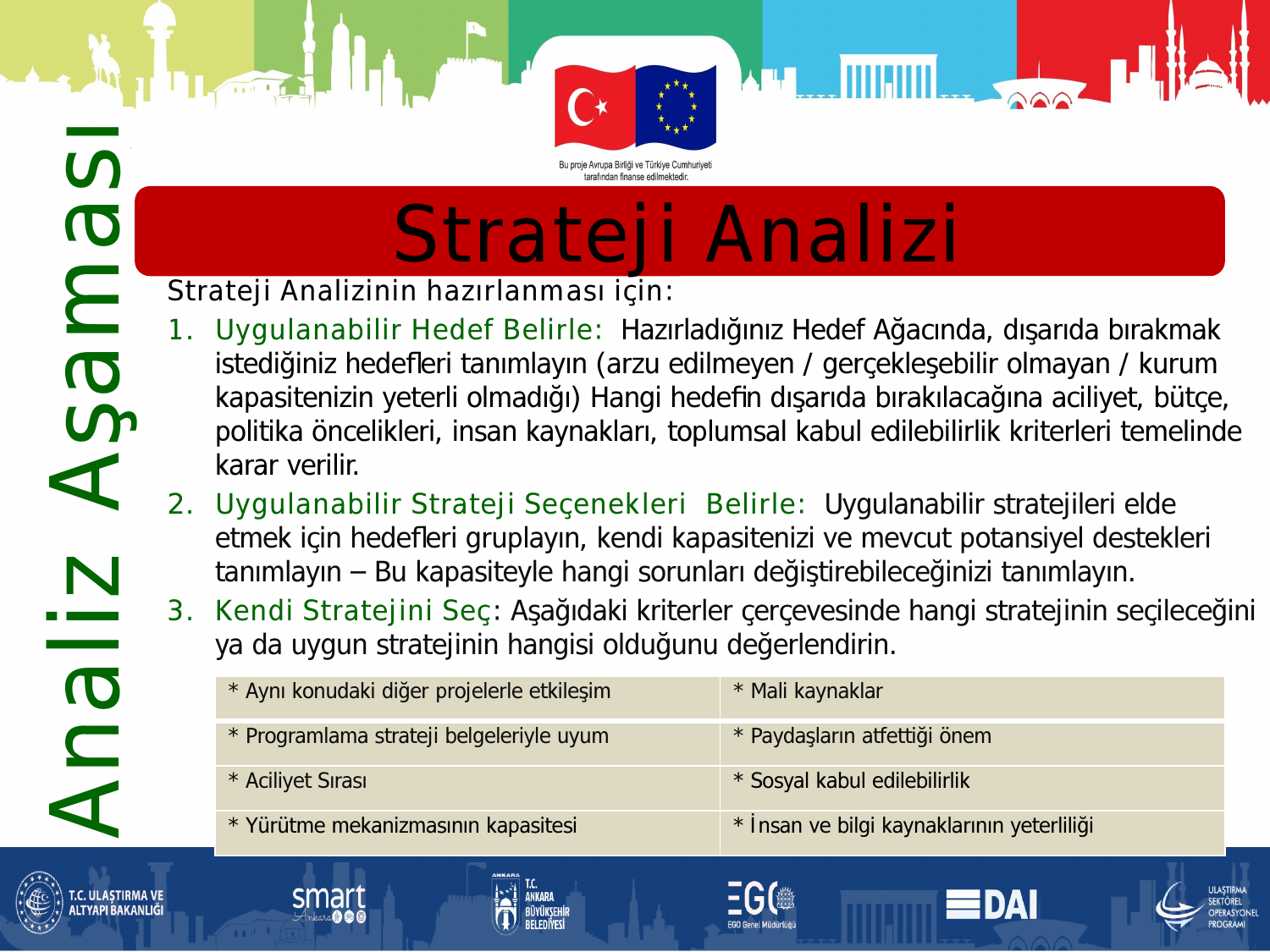

Strateji Analizi
Strateji Analizinin hazırlanması için:
Uygulanabilir Hedef Belirle:  Hazırladığınız Hedef Ağacında, dışarıda bırakmak istediğiniz hedefleri tanımlayın (arzu edilmeyen / gerçekleşebilir olmayan / kurum kapasitenizin yeterli olmadığı) Hangi hedefin dışarıda bırakılacağına aciliyet, bütçe, politika öncelikleri, insan kaynakları, toplumsal kabul edilebilirlik kriterleri temelinde karar verilir.
Uygulanabilir Strateji Seçenekleri  Belirle:  Uygulanabilir stratejileri elde etmek için hedefleri gruplayın, kendi kapasitenizi ve mevcut potansiyel destekleri tanımlayın – Bu kapasiteyle hangi sorunları değiştirebileceğinizi tanımlayın.
Kendi Stratejini Seç: Aşağıdaki kriterler çerçevesinde hangi stratejinin seçileceğini ya da uygun stratejinin hangisi olduğunu değerlendirin.

Analiz Aşaması
| \* Aynı konudaki diğer projelerle etkileşim | \* Mali kaynaklar |
| --- | --- |
| \* Programlama strateji belgeleriyle uyum | \* Paydaşların atfettiği önem |
| \* Aciliyet Sırası | \* Sosyal kabul edilebilirlik |
| \* Yürütme mekanizmasının kapasitesi | \* İnsan ve bilgi kaynaklarının yeterliliği |